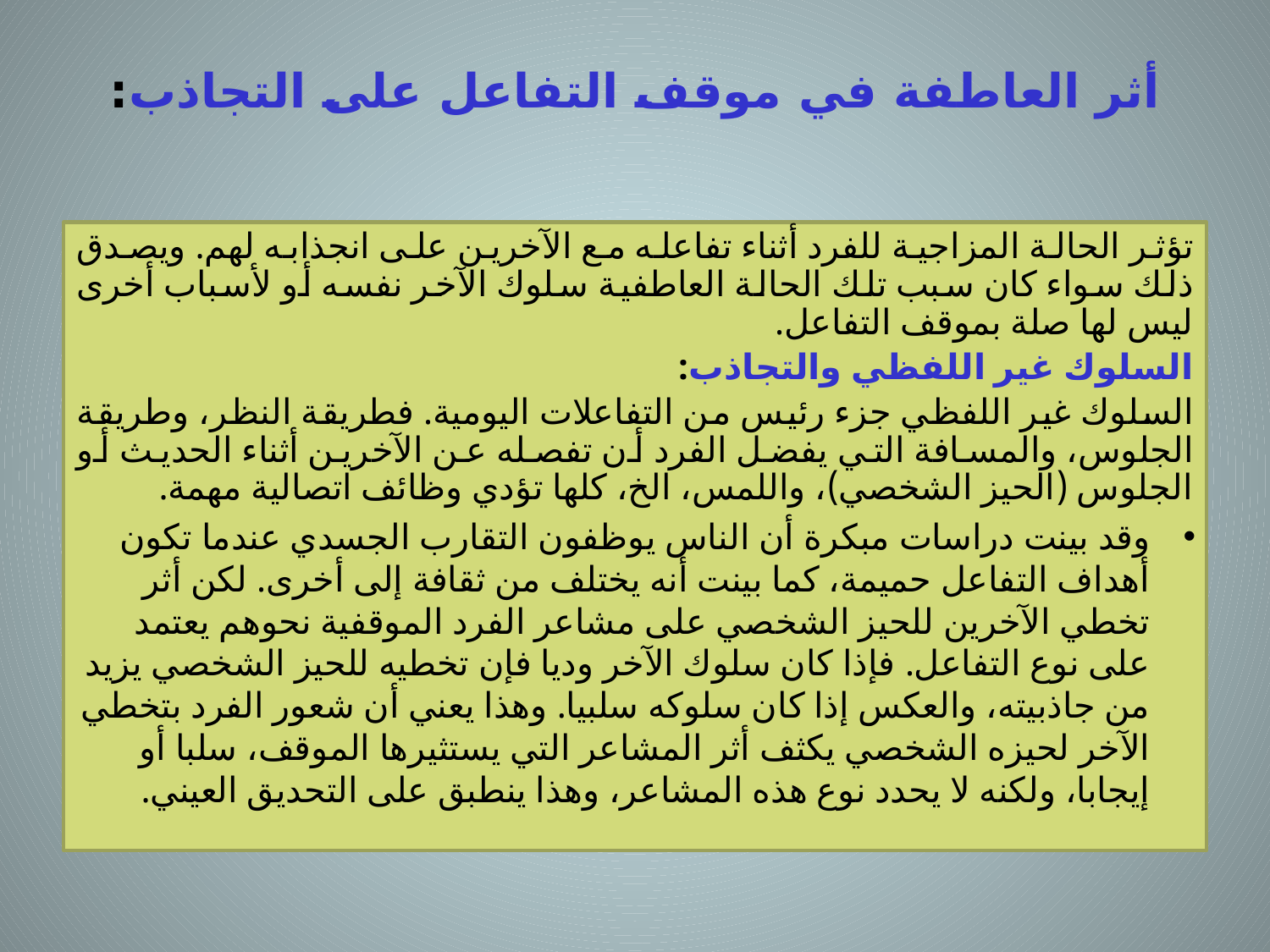

# أثر العاطفة في موقف التفاعل على التجاذب:
تؤثر الحالة المزاجية للفرد أثناء تفاعله مع الآخرين على انجذابه لهم. ويصدق ذلك سواء كان سبب تلك الحالة العاطفية سلوك الآخر نفسه أو لأسباب أخرى ليس لها صلة بموقف التفاعل.
السلوك غير اللفظي والتجاذب:
السلوك غير اللفظي جزء رئيس من التفاعلات اليومية. فطريقة النظر، وطريقة الجلوس، والمسافة التي يفضل الفرد أن تفصله عن الآخرين أثناء الحديث أو الجلوس (الحيز الشخصي)، واللمس، الخ، كلها تؤدي وظائف اتصالية مهمة.
وقد بينت دراسات مبكرة أن الناس يوظفون التقارب الجسدي عندما تكون أهداف التفاعل حميمة، كما بينت أنه يختلف من ثقافة إلى أخرى. لكن أثر تخطي الآخرين للحيز الشخصي على مشاعر الفرد الموقفية نحوهم يعتمد على نوع التفاعل. فإذا كان سلوك الآخر وديا فإن تخطيه للحيز الشخصي يزيد من جاذبيته، والعكس إذا كان سلوكه سلبيا. وهذا يعني أن شعور الفرد بتخطي الآخر لحيزه الشخصي يكثف أثر المشاعر التي يستثيرها الموقف، سلبا أو إيجابا، ولكنه لا يحدد نوع هذه المشاعر، وهذا ينطبق على التحديق العيني.